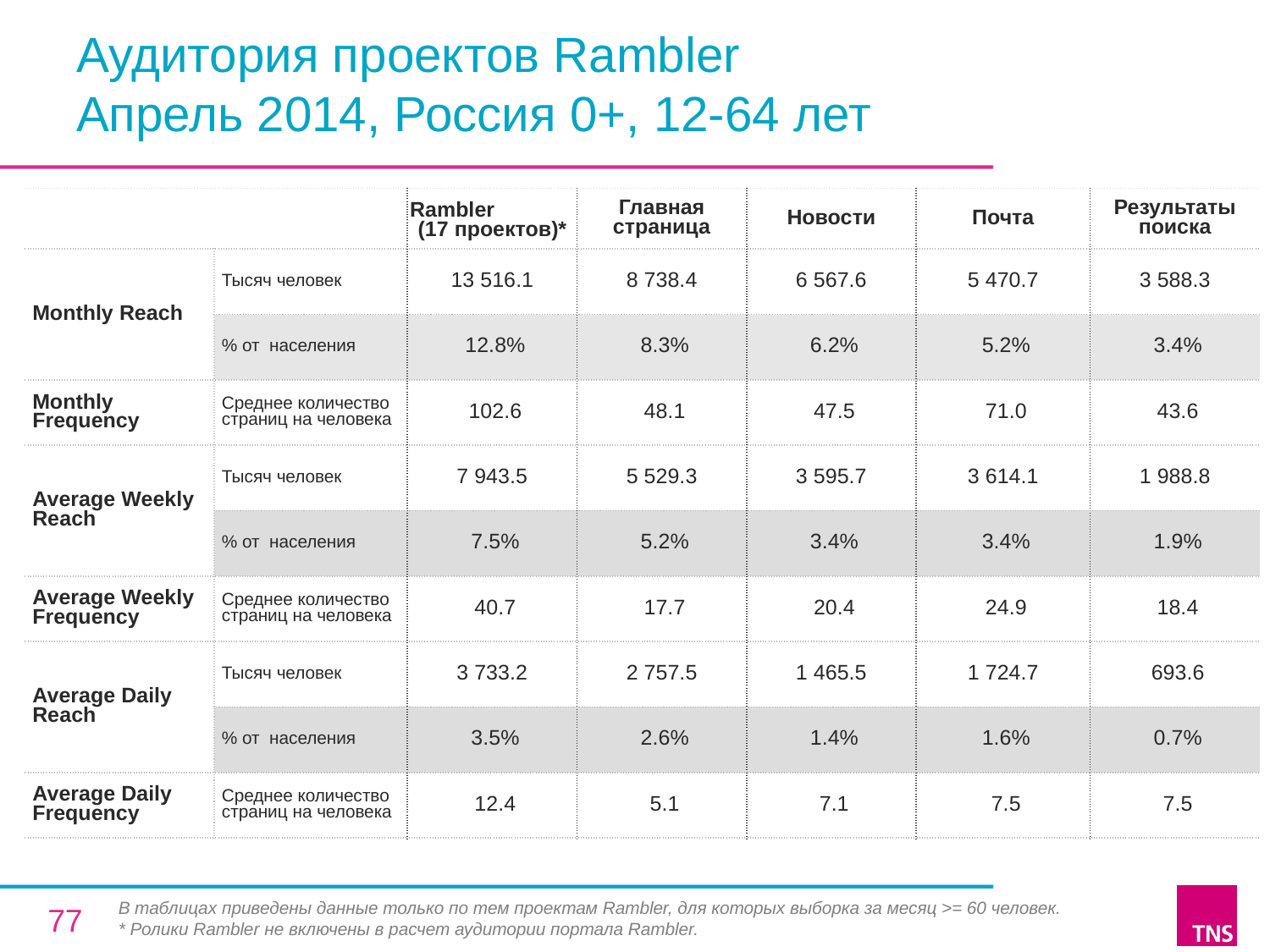

# Аудитория проектов Rambler Апрель 2014, Россия 0+, 12-64 лет
|  |  | Rambler (17 проектов)\* | Главная страница | Новости | Почта | Результаты поиска |
| --- | --- | --- | --- | --- | --- | --- |
| Monthly Reach | Тысяч человек | 13 516.1 | 8 738.4 | 6 567.6 | 5 470.7 | 3 588.3 |
|  | % от населения | 12.8% | 8.3% | 6.2% | 5.2% | 3.4% |
| Monthly Frequency | Среднее количество страниц на человека | 102.6 | 48.1 | 47.5 | 71.0 | 43.6 |
| Average Weekly Reach | Тысяч человек | 7 943.5 | 5 529.3 | 3 595.7 | 3 614.1 | 1 988.8 |
|  | % от населения | 7.5% | 5.2% | 3.4% | 3.4% | 1.9% |
| Average Weekly Frequency | Среднее количество страниц на человека | 40.7 | 17.7 | 20.4 | 24.9 | 18.4 |
| Average Daily Reach | Тысяч человек | 3 733.2 | 2 757.5 | 1 465.5 | 1 724.7 | 693.6 |
|  | % от населения | 3.5% | 2.6% | 1.4% | 1.6% | 0.7% |
| Average Daily Frequency | Среднее количество страниц на человека | 12.4 | 5.1 | 7.1 | 7.5 | 7.5 |
В таблицах приведены данные только по тем проектам Rambler, для которых выборка за месяц >= 60 человек.
* Ролики Rambler не включены в расчет аудитории портала Rambler.
77